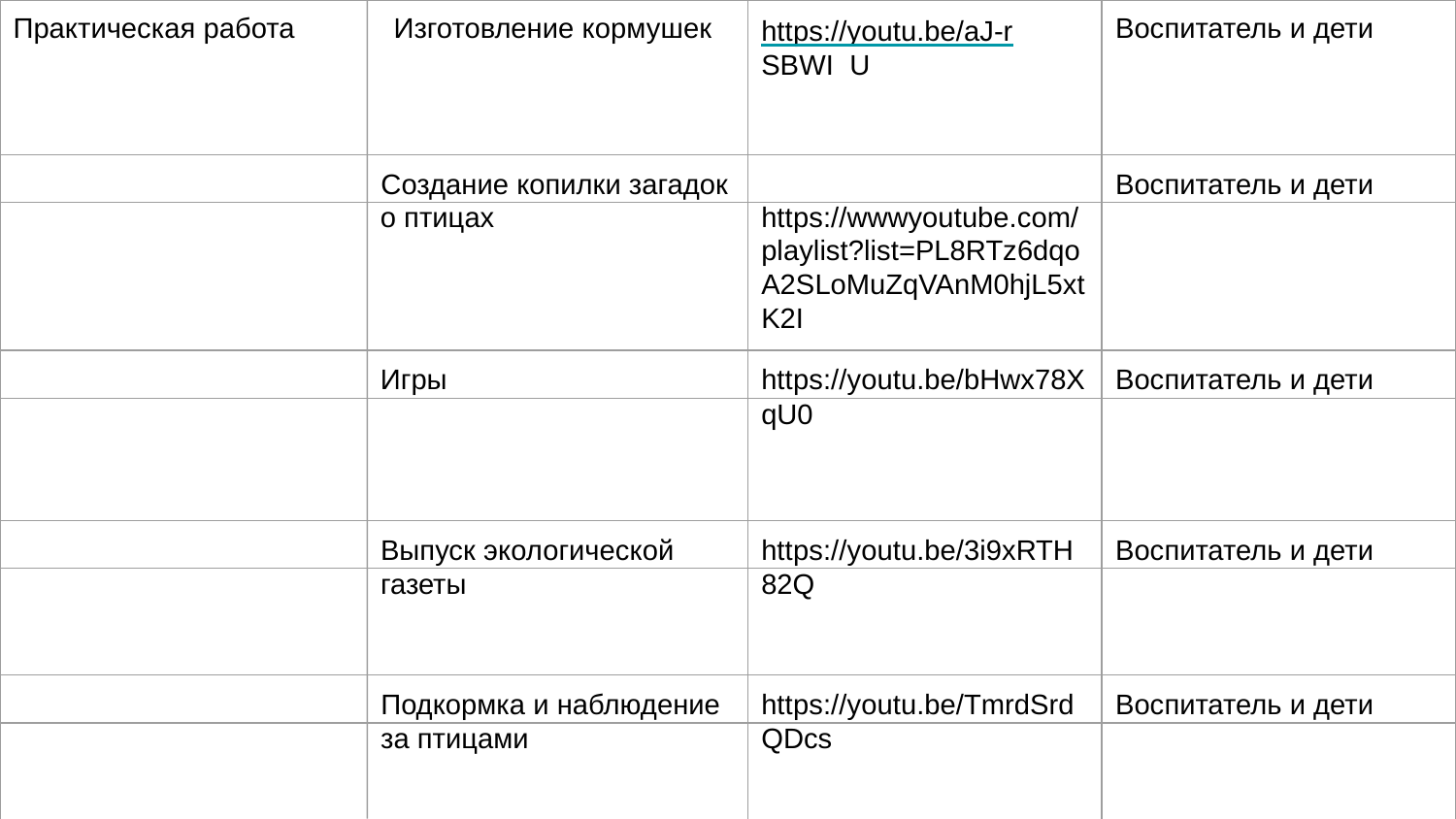

| Практическая работа Изготовление кормушек | https://youtu.be/aJ-rSBWI U | Воспитатель и дети |
| --- | --- | --- |
| Cоздание копилки загадок |  | Воспитатель и дети |
| о птицах | https://wwwyoutube.com/ |  |
|  | playlist?list=PL8RTz6dqo |  |
|  | A2SLoMuZqVAnM0hjL5xt |  |
|  | K2I |  |
| Игры | https://youtu.be/bHwx78X | Воспитатель и дети |
|  | qU0 |  |
| Выпуск экологической | https://youtu.be/3i9xRTH | Воспитатель и дети |
| газеты | 82Q |  |
| Подкормка и наблюдение | https://youtu.be/TmrdSrd | Воспитатель и дети |
| за птицами | QDcs |  |